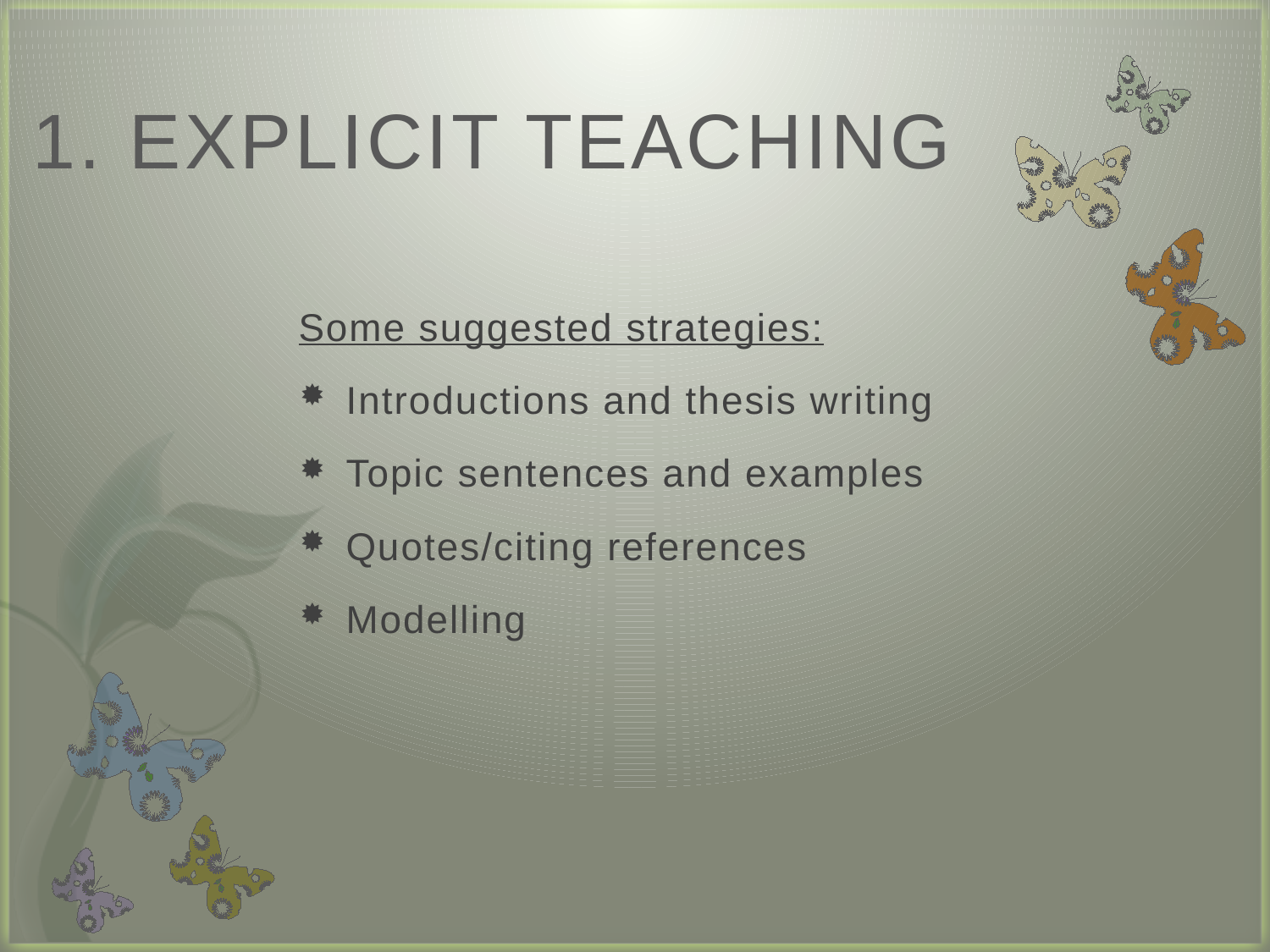

# 1. EXPLICIT TEACHING
Some suggested strategies:
Introductions and thesis writing
Topic sentences and examples
Quotes/citing references
Modelling